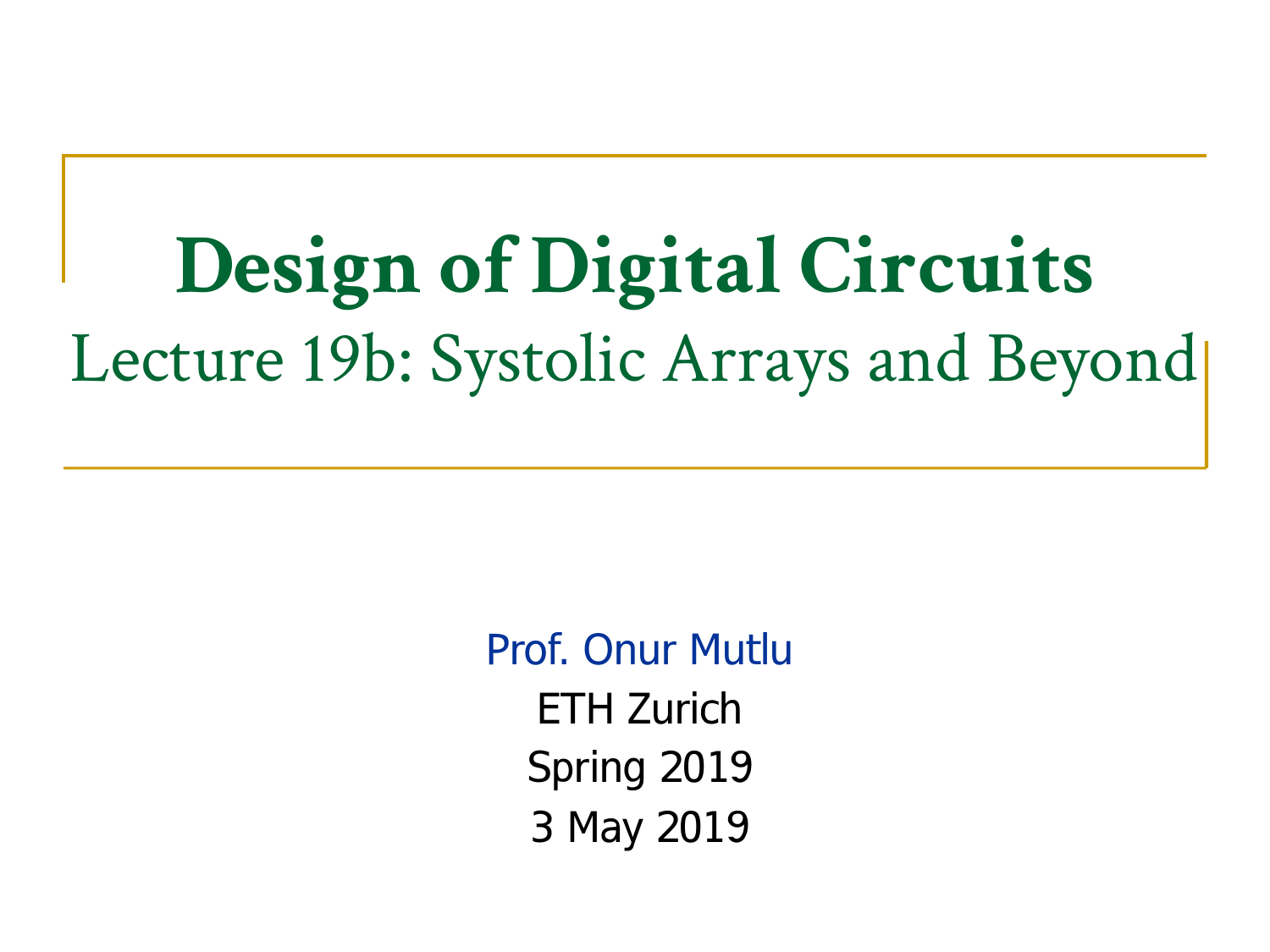

# Design of Digital Circuits Lecture 19b: Systolic Arrays and Beyond

Prof. Onur Mutlu
ETH Zurich
Spring 2019
3 May 2019